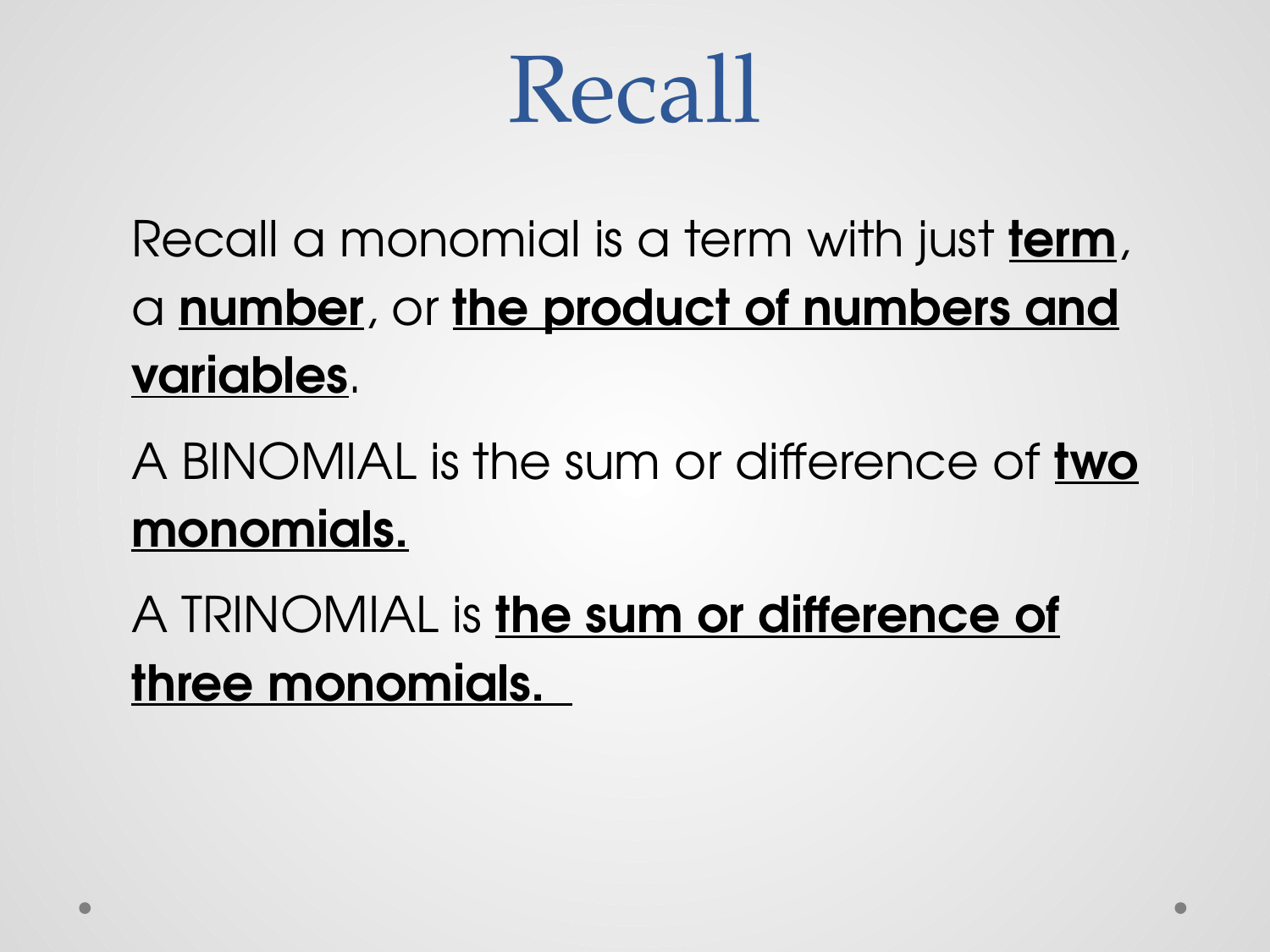

# Recall
Recall a monomial is a term with just term, a number, or the product of numbers and variables.
A BINOMIAL is the sum or difference of two monomials.
A TRINOMIAL is the sum or difference of three monomials.